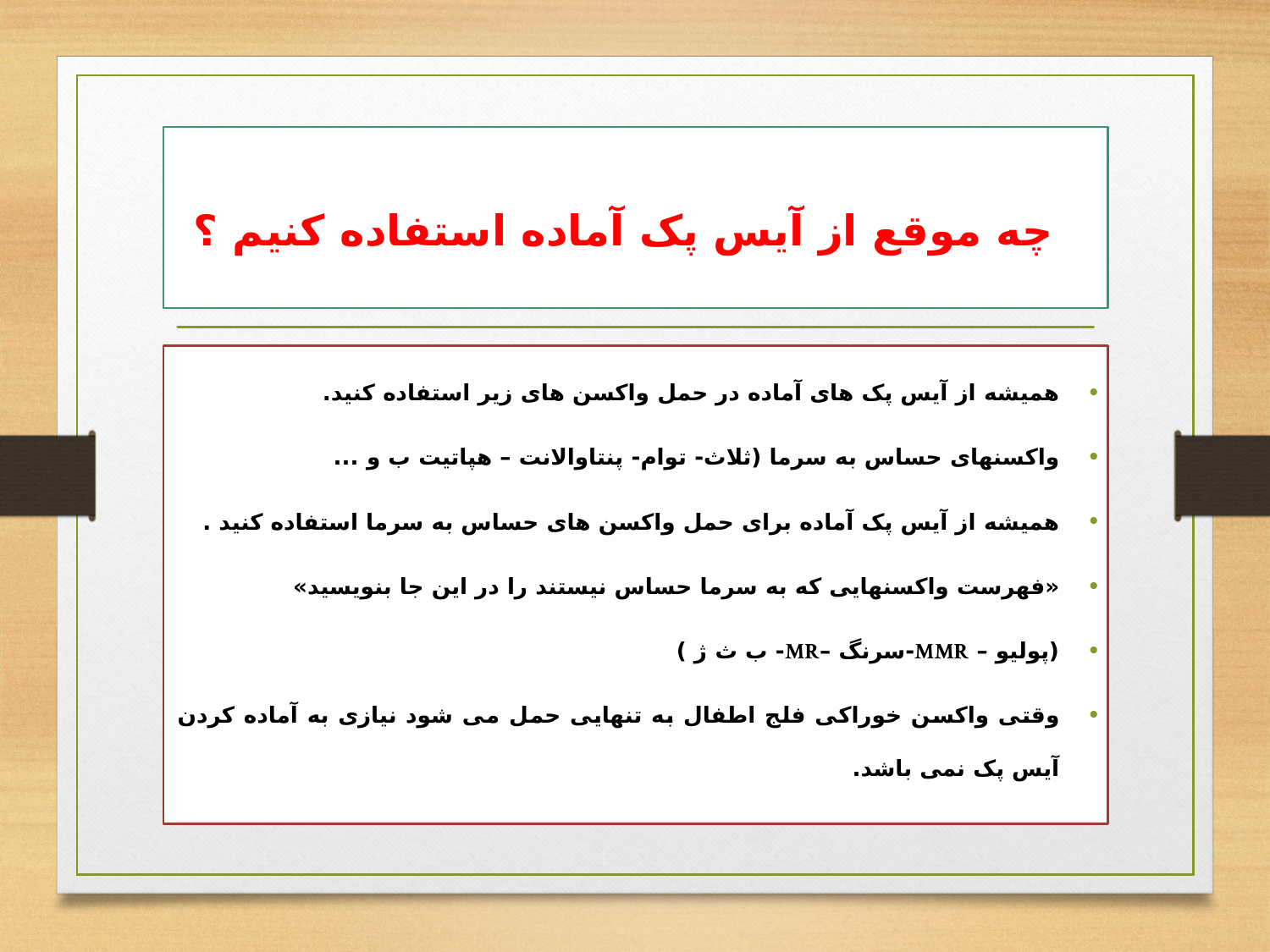

# چه موقع از آیس پک آماده استفاده کنیم ؟
همیشه از آیس پک های آماده در حمل واکسن های زیر استفاده کنید.
واکسن­های حساس به سرما (ثلاث- توام- پنتاوالانت – هپاتیت ب و ...
همیشه از آیس پک آماده برای حمل واکسن های حساس به سرما استفاده کنید .
«فهرست واکسنهایی که به سرما حساس نیستند را در این جا بنویسید»
(پولیو – MMR-سرنگ –MR- ب ث ژ )
وقتی واکسن خوراکی فلج اطفال به تنهایی حمل می شود نیازی به آماده کردن آیس پک نمی باشد.